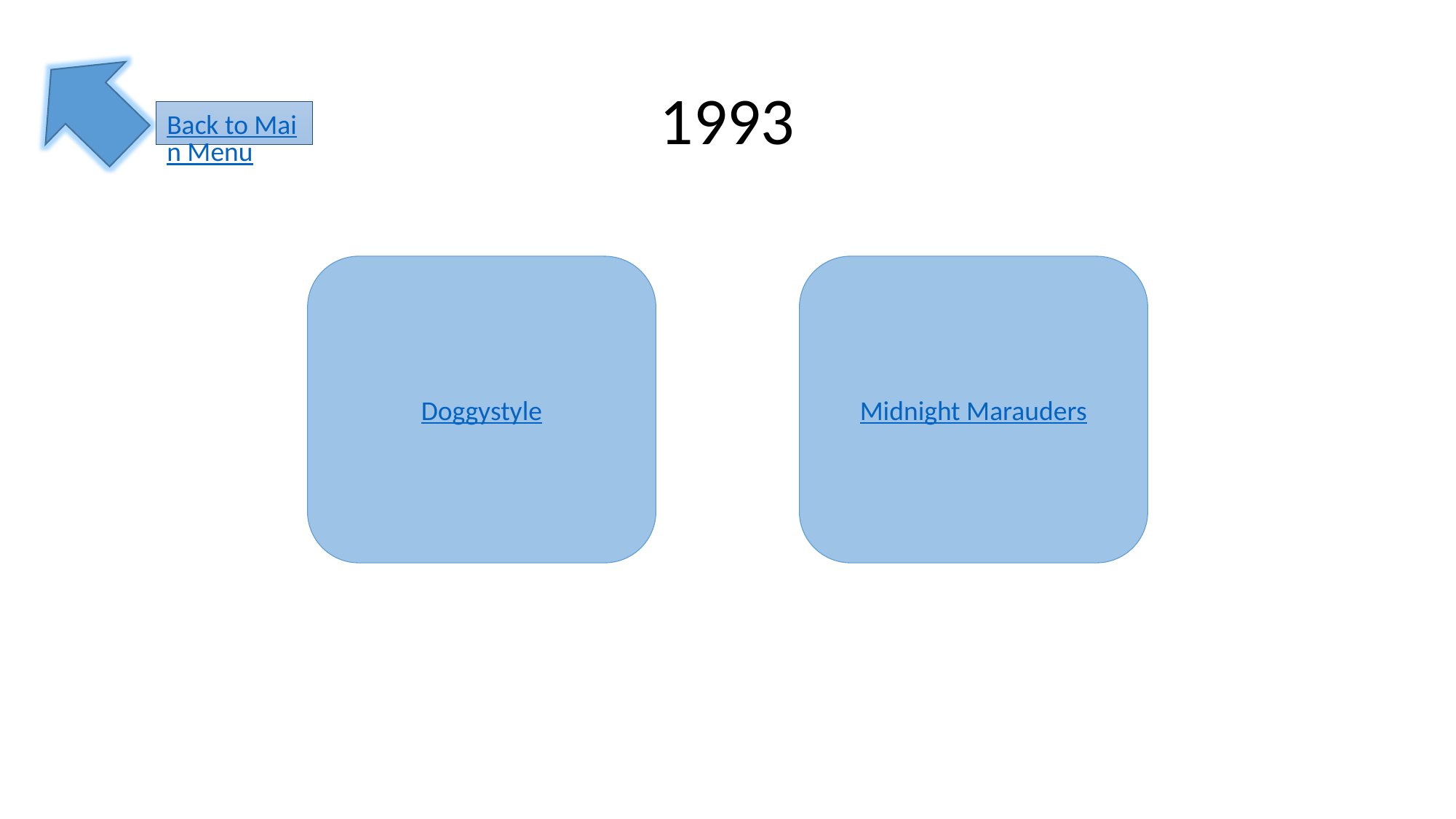

# 1993

Back to Main Menu
Doggystyle
Midnight Marauders